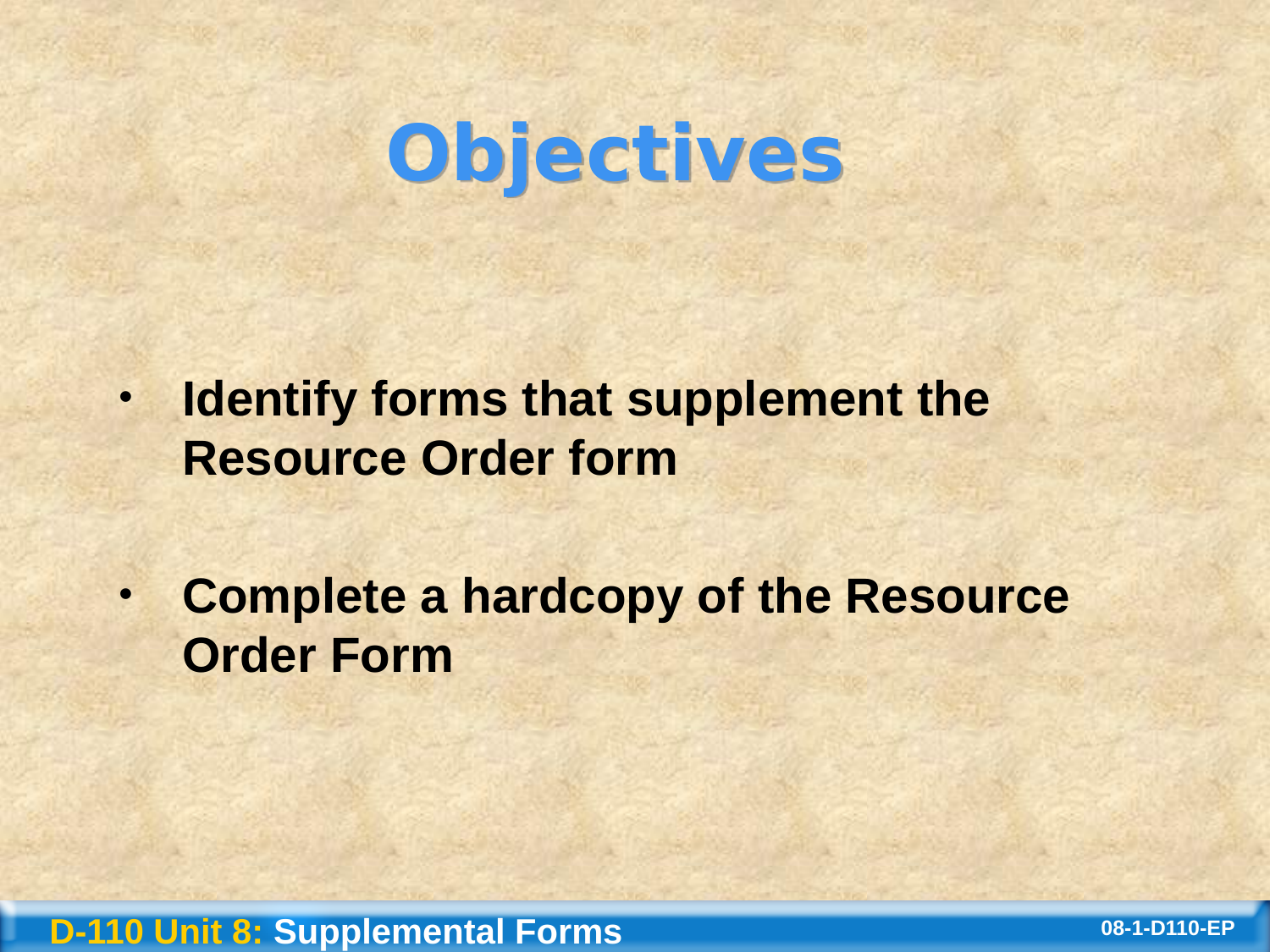

Objectives
Identify forms that supplement the Resource Order form

Complete a hardcopy of the Resource Order Form
D-110 Unit 8: Supplemental Forms
08-1-D110-EP